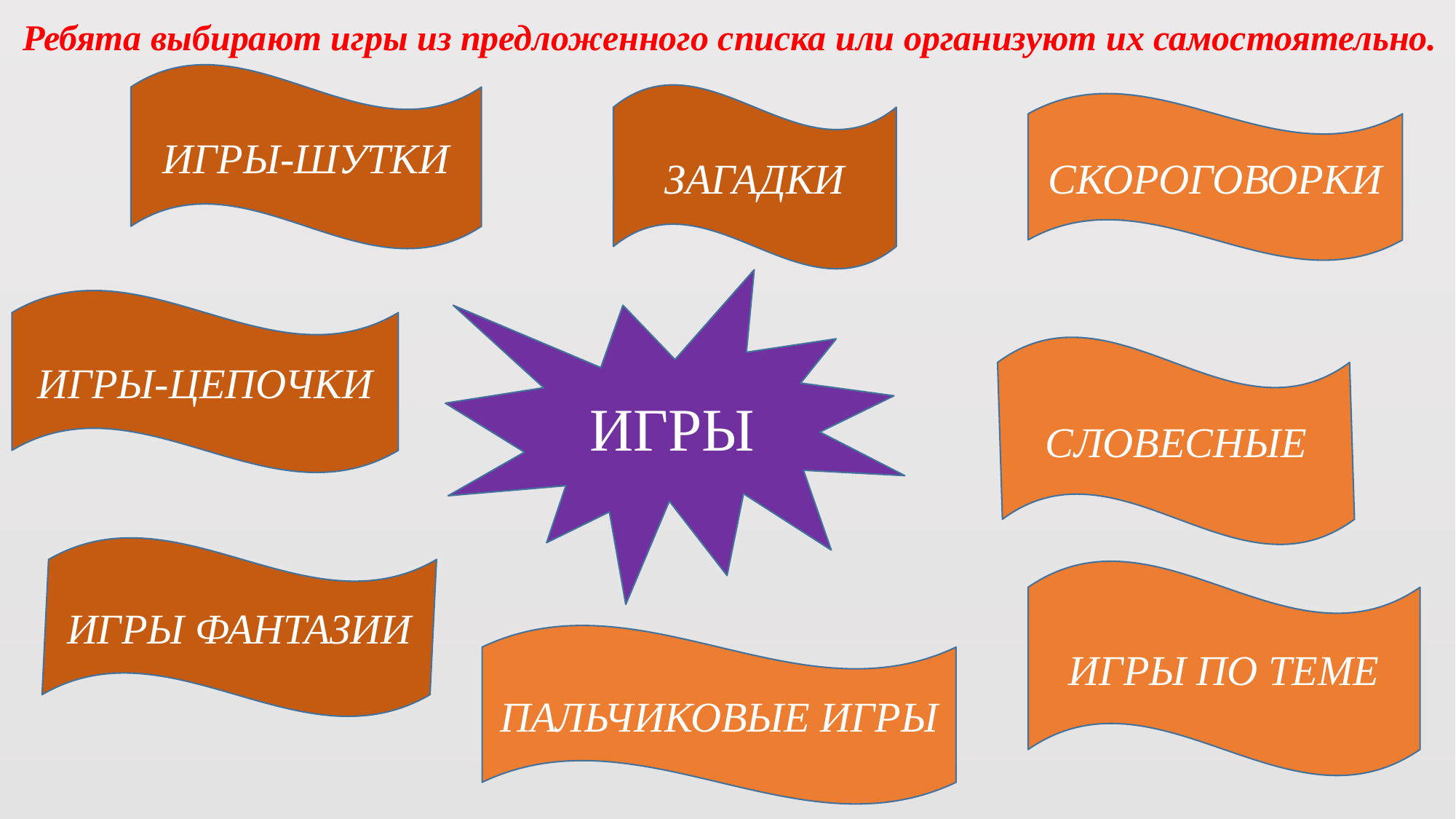

Ребята выбирают игры из предложенного списка или организуют их самостоятельно.
ИГРЫ-ШУТКИ
ЗАГАДКИ
СКОРОГОВОРКИ
ИГРЫ
ИГРЫ-ЦЕПОЧКИ
СЛОВЕСНЫЕ
ИГРЫ ФАНТАЗИИ
ИГРЫ ПО ТЕМЕ
ПАЛЬЧИКОВЫЕ ИГРЫ